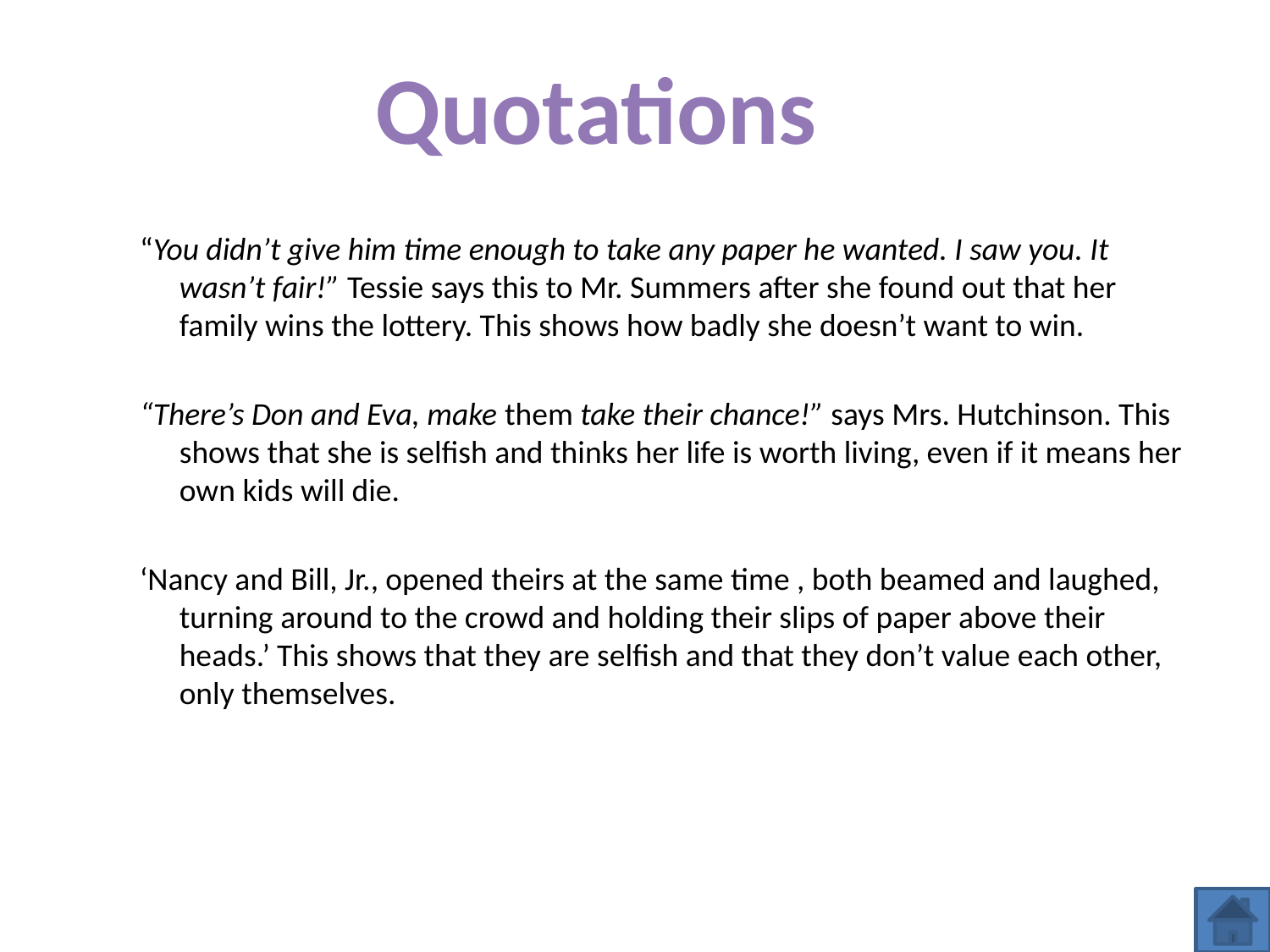

Quotations
“You didn’t give him time enough to take any paper he wanted. I saw you. It wasn’t fair!” Tessie says this to Mr. Summers after she found out that her family wins the lottery. This shows how badly she doesn’t want to win.

“There’s Don and Eva, make them take their chance!” says Mrs. Hutchinson. This shows that she is selfish and thinks her life is worth living, even if it means her own kids will die.

‘Nancy and Bill, Jr., opened theirs at the same time , both beamed and laughed, turning around to the crowd and holding their slips of paper above their heads.’ This shows that they are selfish and that they don’t value each other, only themselves.